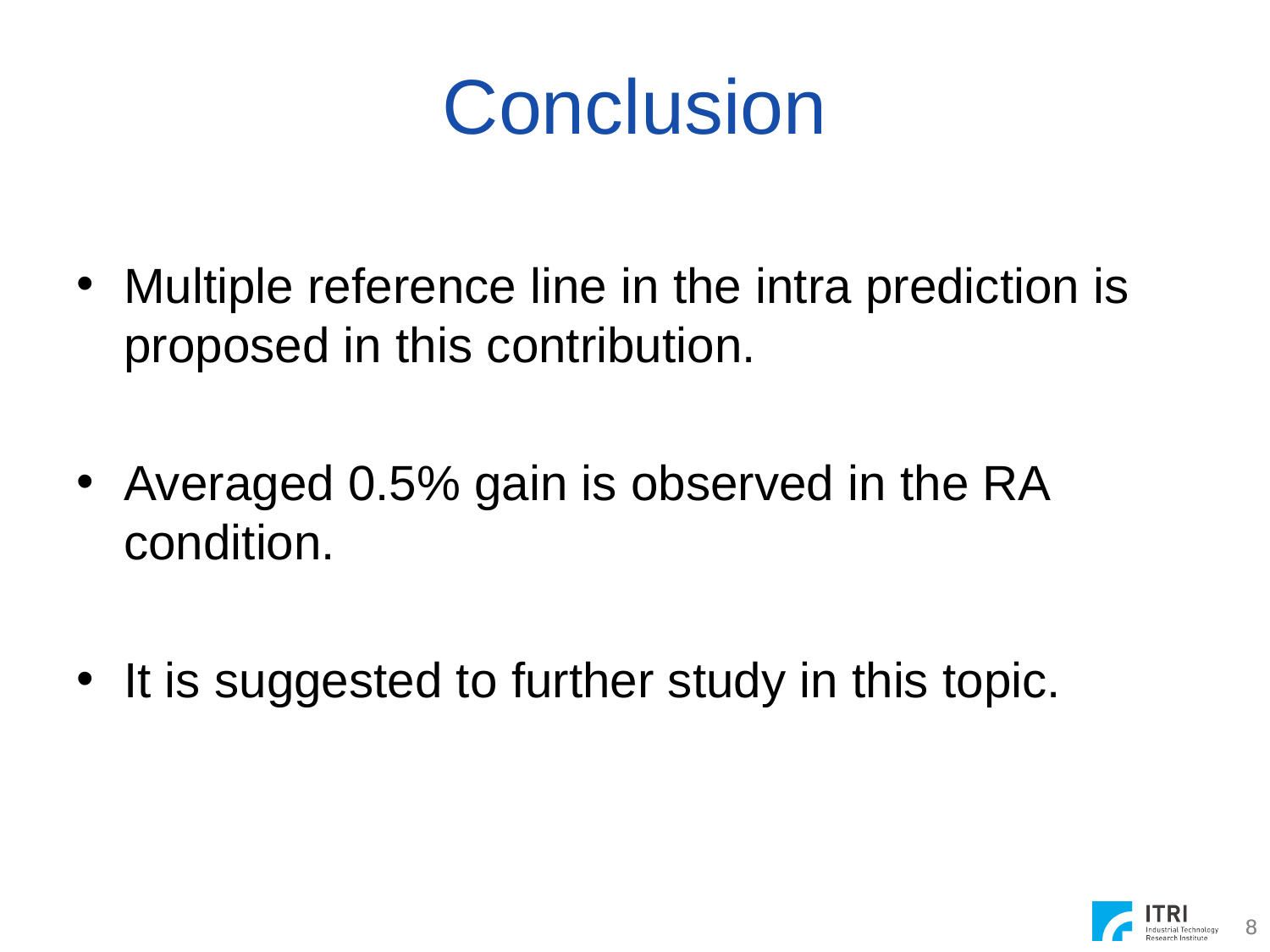

# Conclusion
Multiple reference line in the intra prediction is proposed in this contribution.

Averaged 0.5% gain is observed in the RA condition.

It is suggested to further study in this topic.

8